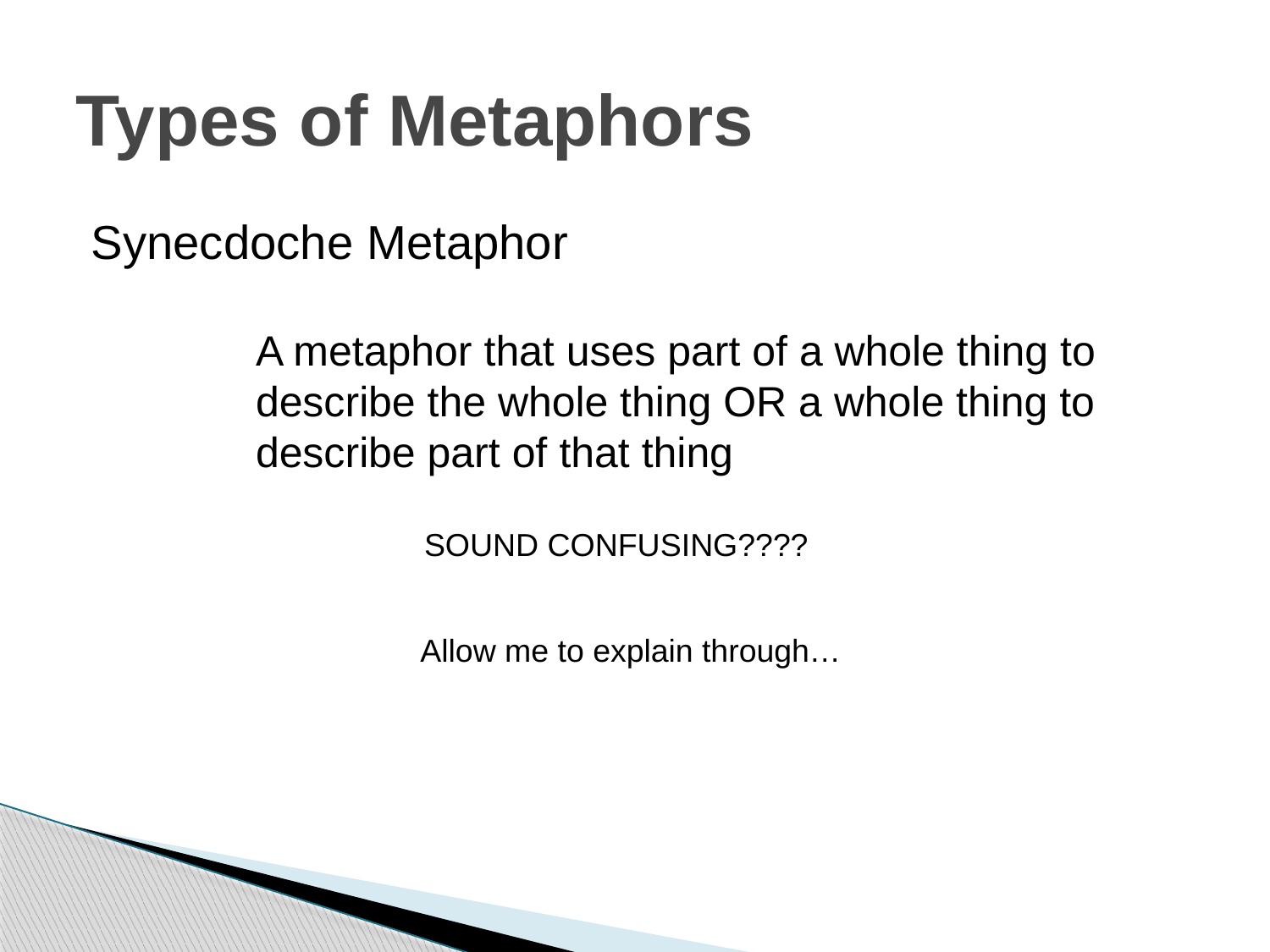

# Types of Metaphors
Synecdoche Metaphor
A metaphor that uses part of a whole thing to describe the whole thing OR a whole thing to describe part of that thing
SOUND CONFUSING????
Allow me to explain through…